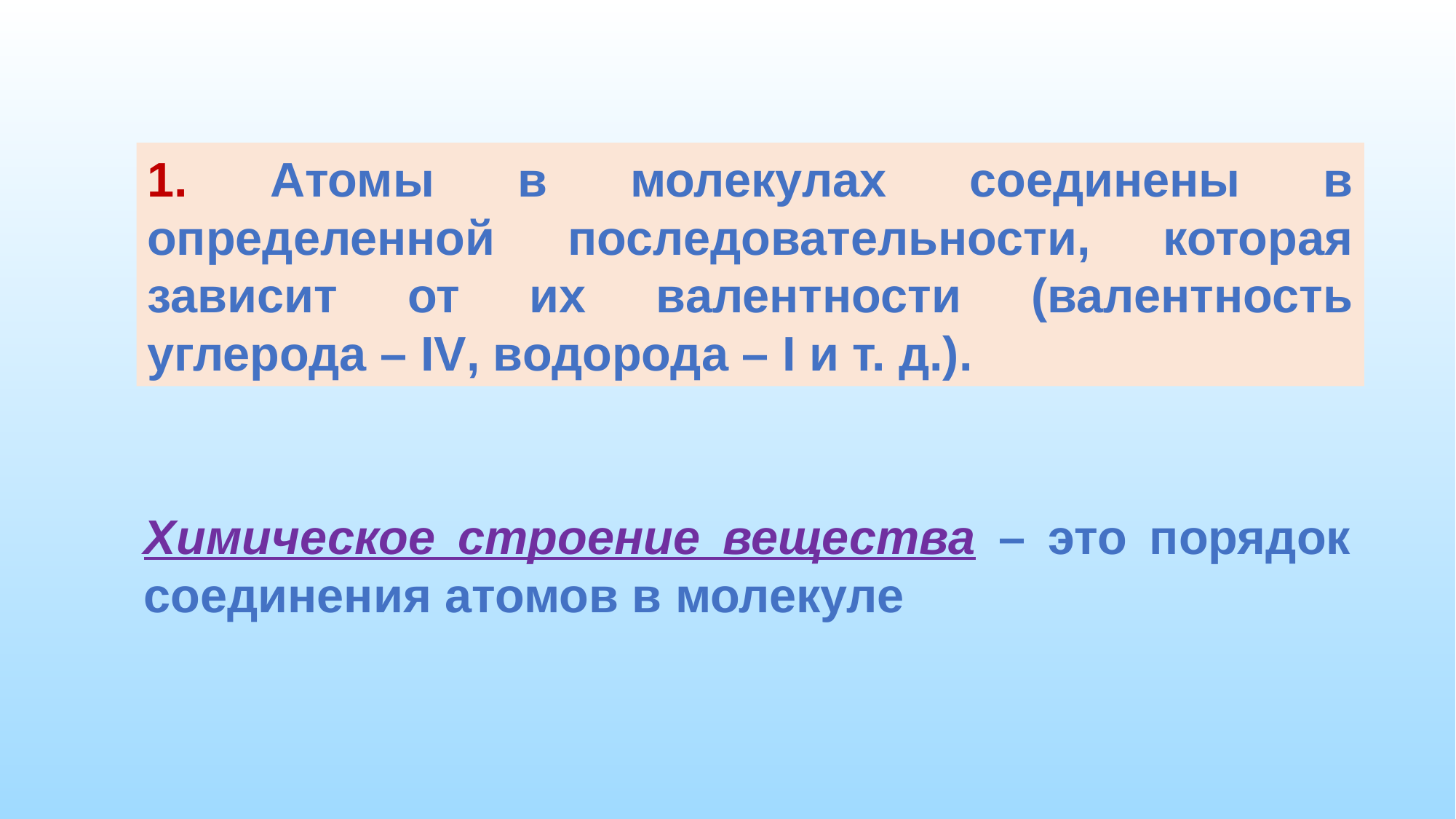

1. Атомы в молекулах соединены в определенной последовательности, которая зависит от их валентности (валентность углерода – IV, водорода – I и т. д.).
Химическое строение вещества – это порядок соединения атомов в молекуле